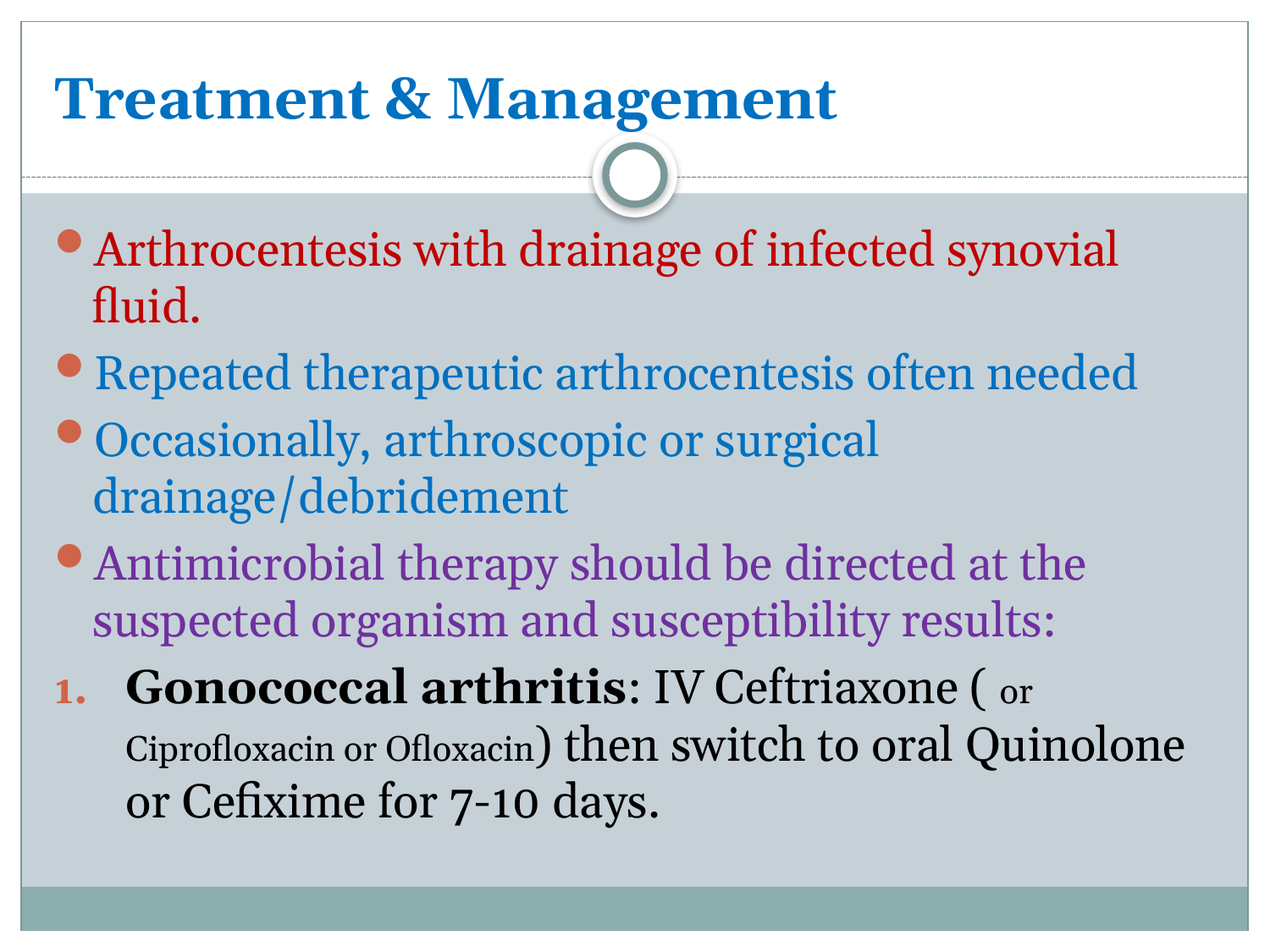

# Treatment & Management
Arthrocentesis with drainage of infected synovial fluid.
Repeated therapeutic arthrocentesis often needed
Occasionally, arthroscopic or surgical drainage/debridement
Antimicrobial therapy should be directed at the  suspected organism and susceptibility results:
Gonococcal arthritis: IV Ceftriaxone ( or Ciprofloxacin or Ofloxacin) then switch to oral Quinolone or Cefixime for 7-10 days.